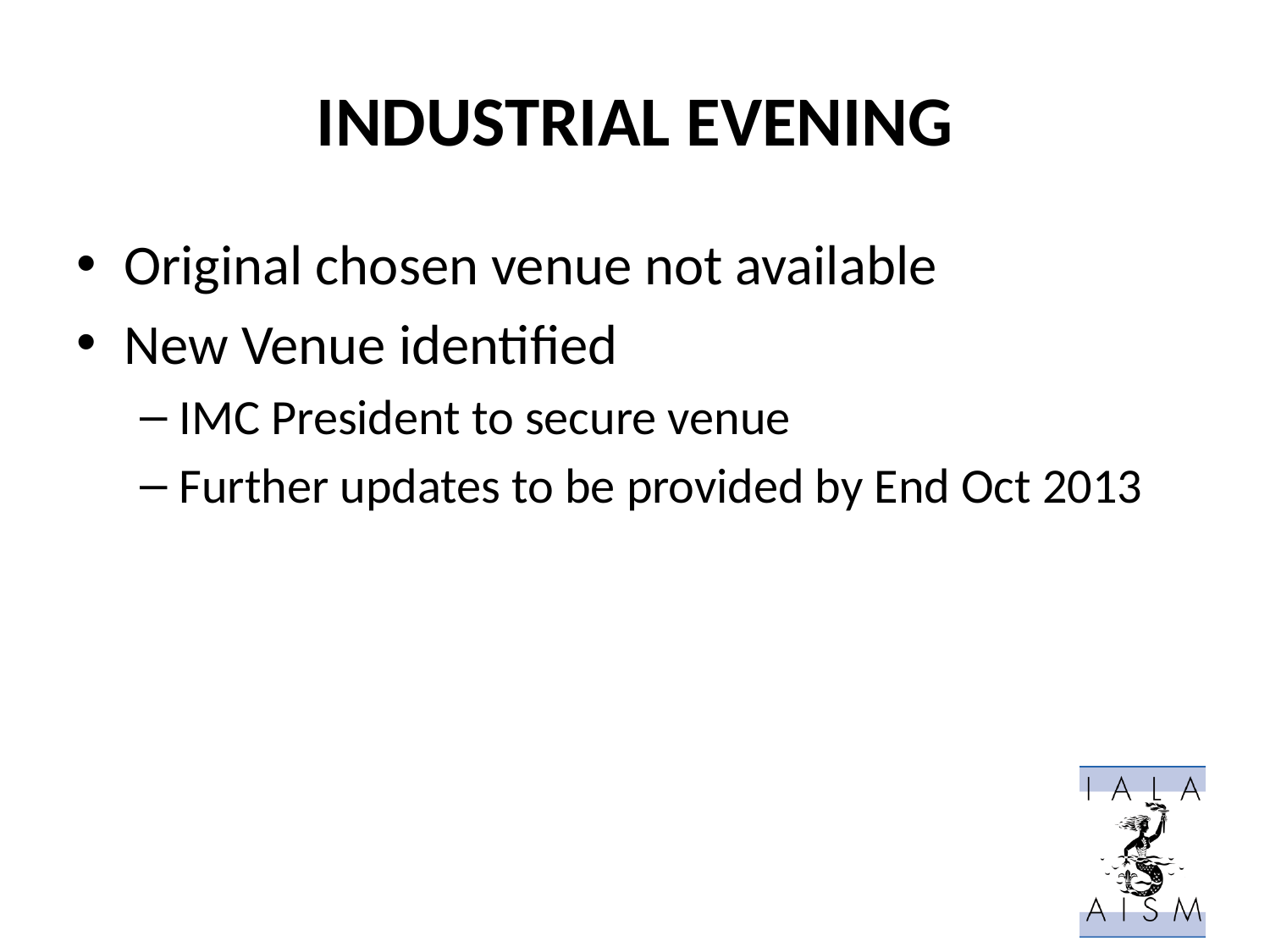

# INDUSTRIAL EVENING
Original chosen venue not available
New Venue identified
IMC President to secure venue
Further updates to be provided by End Oct 2013